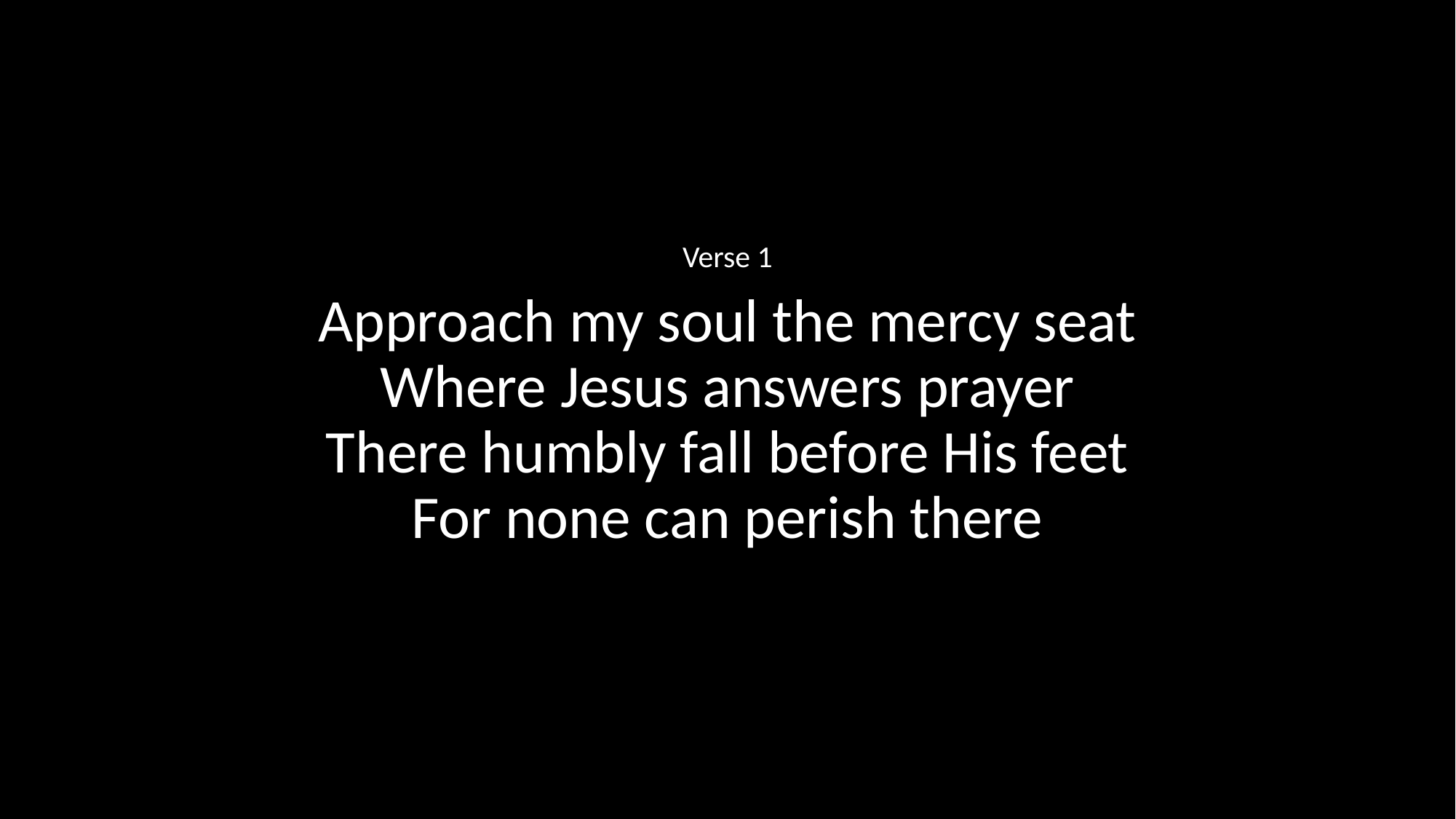

Verse 1
Approach my soul the mercy seat
Where Jesus answers prayer
There humbly fall before His feet
For none can perish there